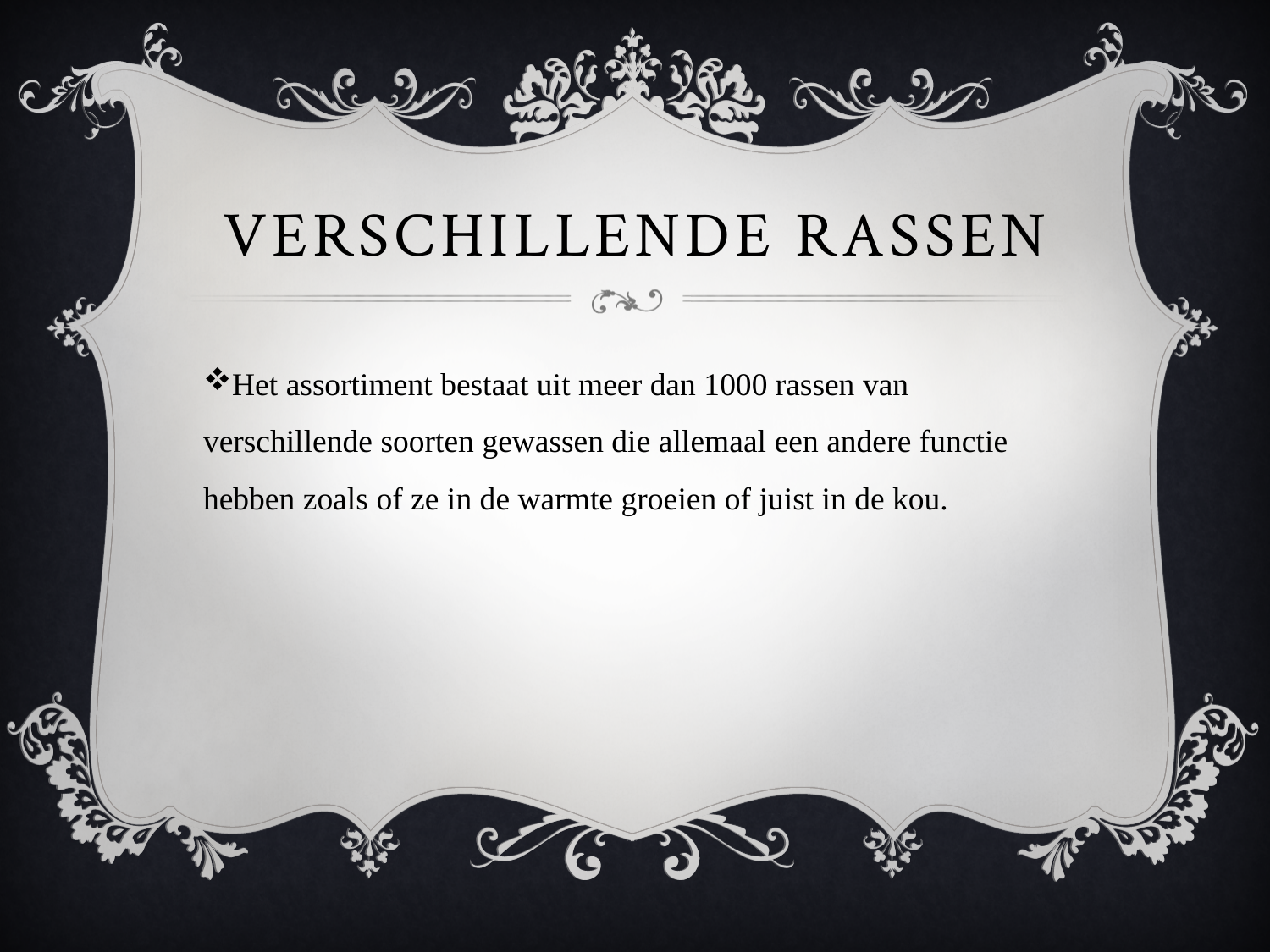

# Verschillende rassen
Het assortiment bestaat uit meer dan 1000 rassen van verschillende soorten gewassen die allemaal een andere functie hebben zoals of ze in de warmte groeien of juist in de kou.